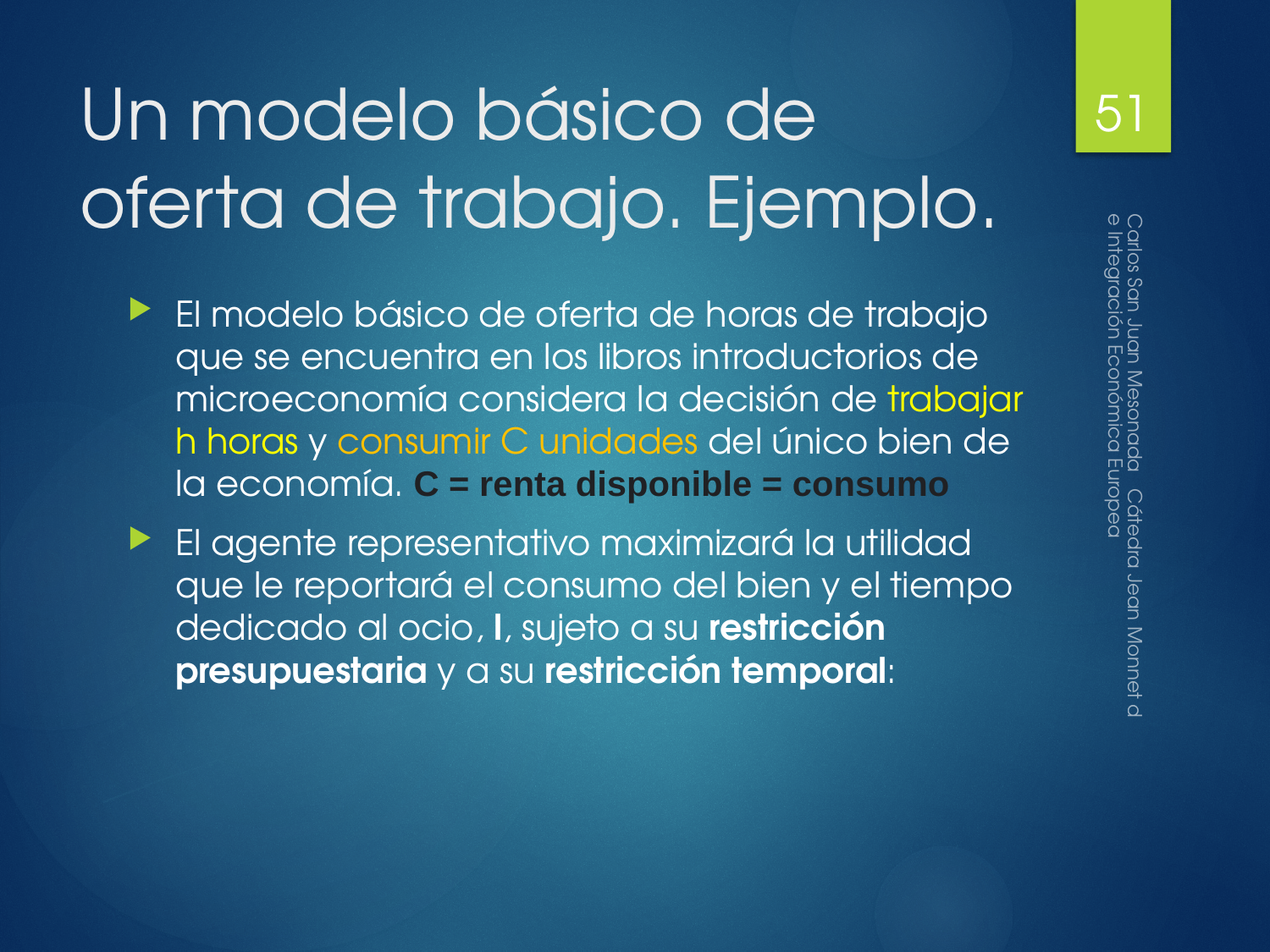

51
# Un modelo básico de oferta de trabajo. Ejemplo.
El modelo básico de oferta de horas de trabajo que se encuentra en los libros introductorios de microeconomía considera la decisión de trabajar h horas y consumir C unidades del único bien de la economía. C = renta disponible = consumo
El agente representativo maximizará la utilidad que le reportará el consumo del bien y el tiempo dedicado al ocio, l, sujeto a su restricción presupuestaria y a su restricción temporal:
Carlos San Juan Mesonada   Cátedra Jean Monnet de Integración Económica Europea